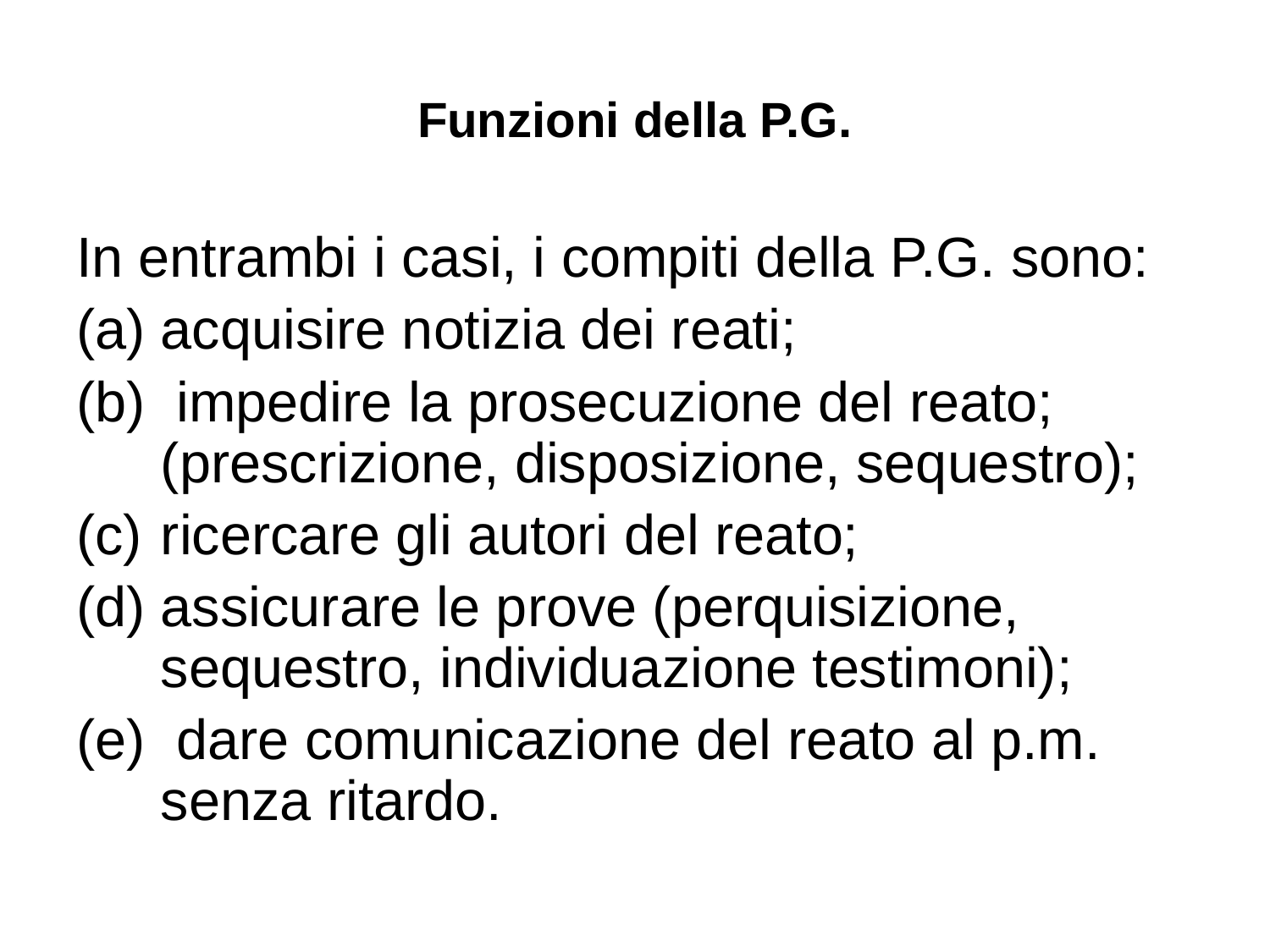

# Funzioni della P.G.
In entrambi i casi, i compiti della P.G. sono:
acquisire notizia dei reati;
 impedire la prosecuzione del reato; (prescrizione, disposizione, sequestro);
ricercare gli autori del reato;
assicurare le prove (perquisizione, sequestro, individuazione testimoni);
 dare comunicazione del reato al p.m. senza ritardo.